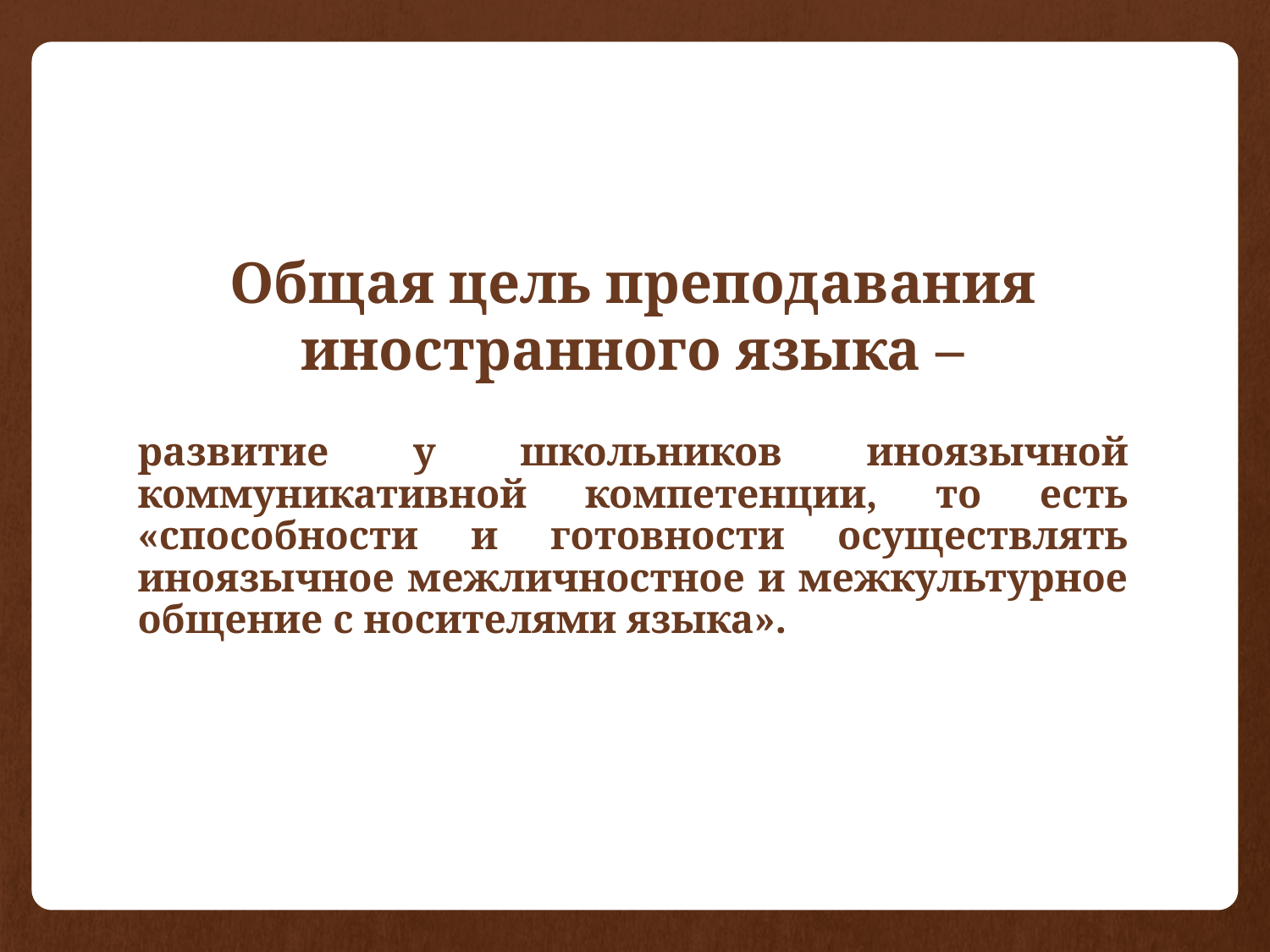

# Общая цель преподавания иностранного языка –
развитие у школьников иноязычной коммуникативной компетенции, то есть «способности и готовности осуществлять иноязычное межличностное и межкультурное общение с носителями языка».